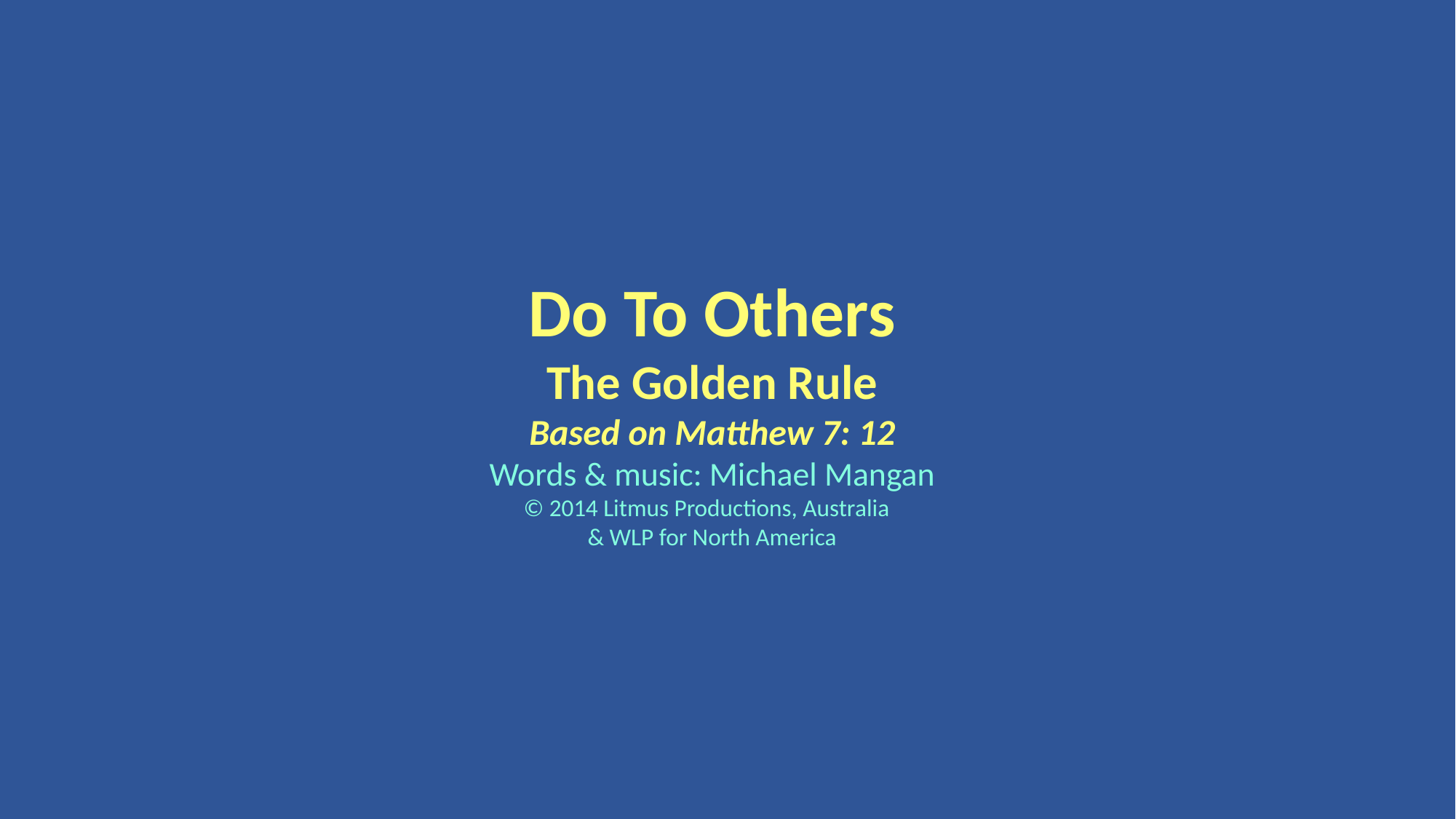

Do To Others
The Golden Rule
Based on Matthew 7: 12
Words & music: Michael Mangan
© 2014 Litmus Productions, Australia
& WLP for North America